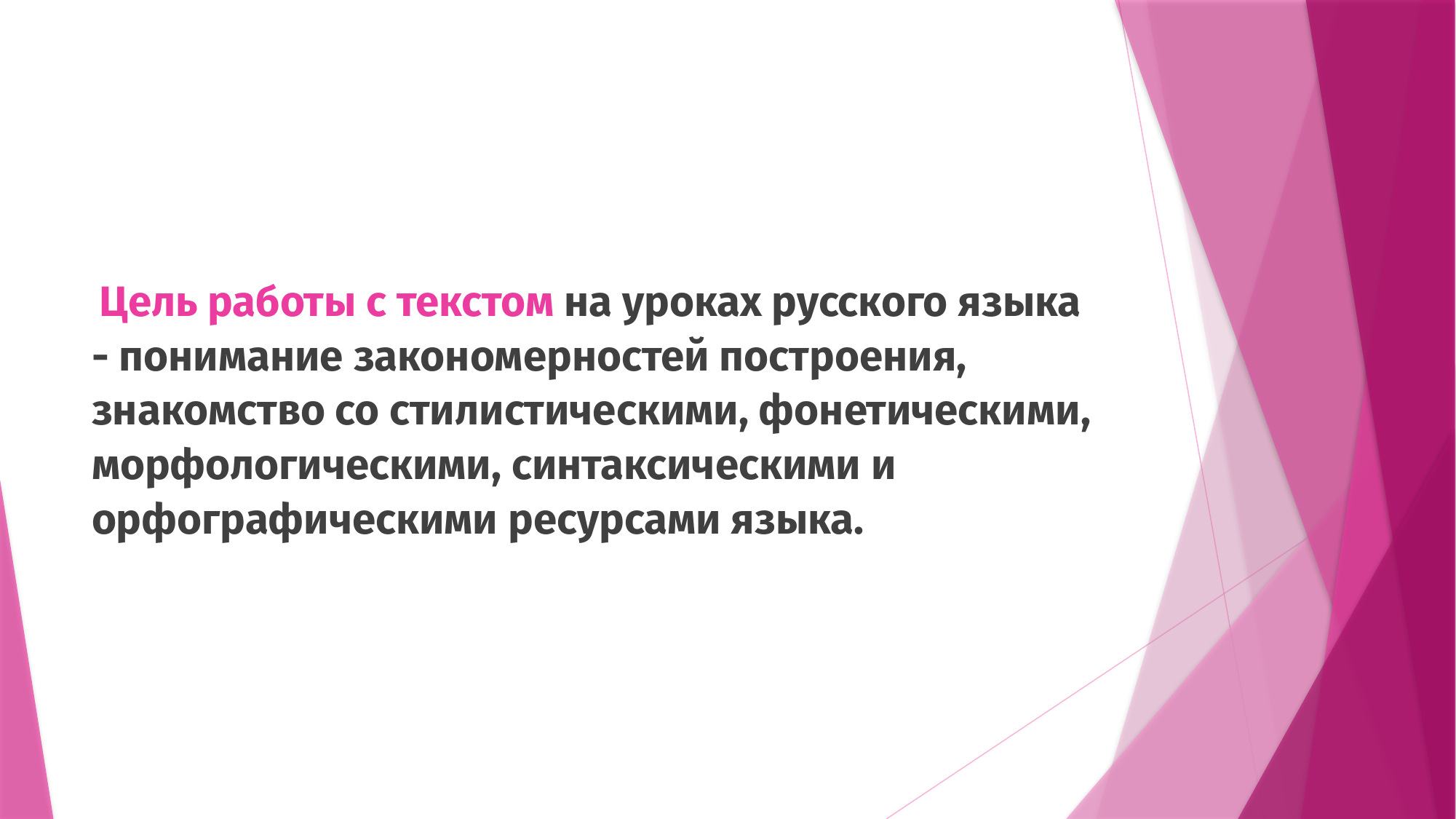

#
 Цель работы с текстом на уроках русского языка - понимание закономерностей построения, знакомство со стилистическими, фонетическими, морфологическими, синтаксическими и орфографическими ресурсами языка.